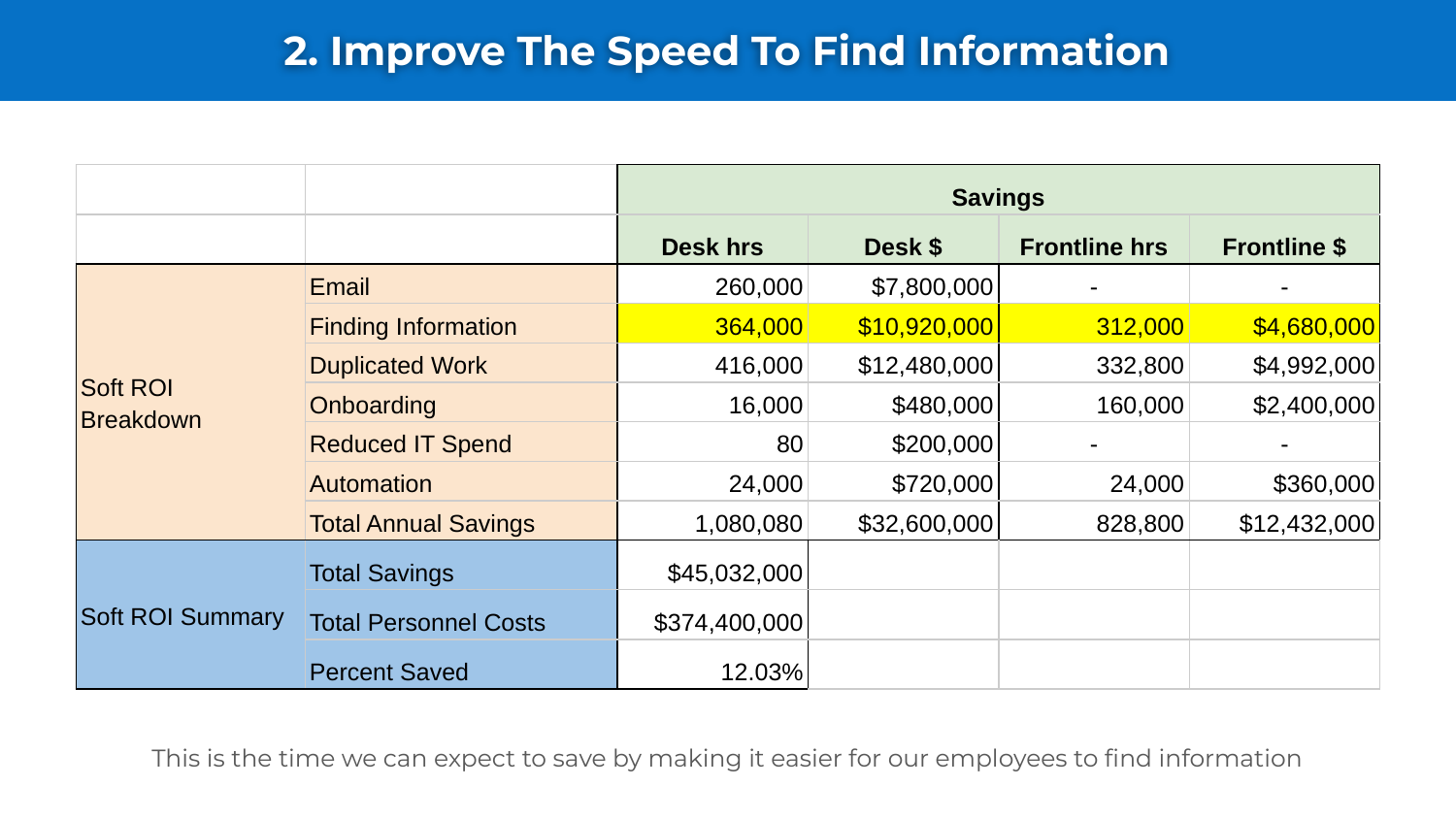

2. Improve The Speed To Find Information
|  |  | Savings |  |  |  |
| --- | --- | --- | --- | --- | --- |
|  |  | Desk hrs | Desk $ | Frontline hrs | Frontline $ |
| Soft ROI Breakdown | Email | 260,000 | $7,800,000 | - | - |
|  | Finding Information | 364,000 | $10,920,000 | 312,000 | $4,680,000 |
|  | Duplicated Work | 416,000 | $12,480,000 | 332,800 | $4,992,000 |
|  | Onboarding | 16,000 | $480,000 | 160,000 | $2,400,000 |
|  | Reduced IT Spend | 80 | $200,000 | - | - |
|  | Automation | 24,000 | $720,000 | 24,000 | $360,000 |
|  | Total Annual Savings | 1,080,080 | $32,600,000 | 828,800 | $12,432,000 |
| Soft ROI Summary | Total Savings | $45,032,000 |  |  |  |
|  | Total Personnel Costs | $374,400,000 |  |  |  |
|  | Percent Saved | 12.03% |  |  |  |
This is the time we can expect to save by making it easier for our employees to find information